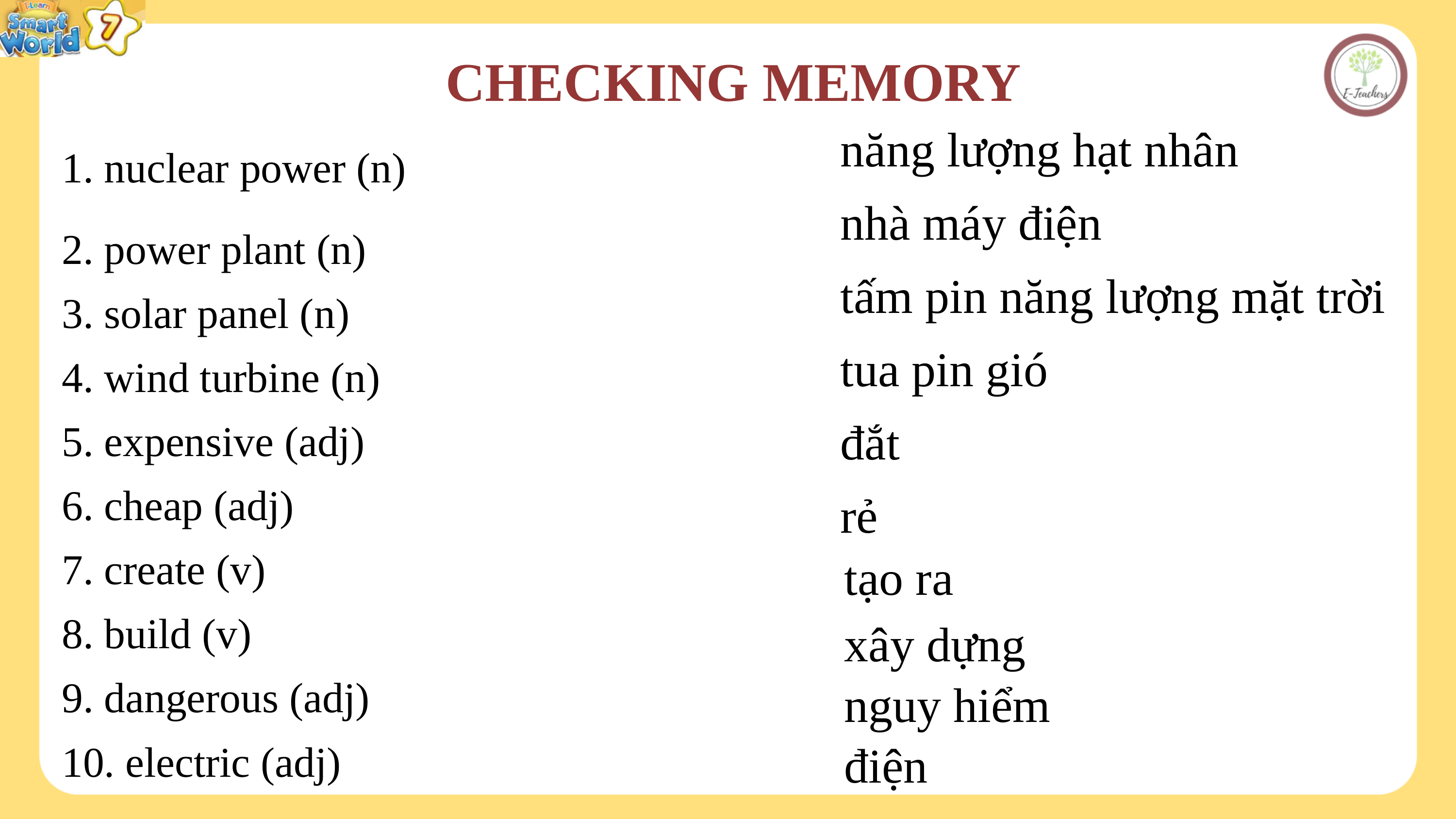

CHECKING MEMORY
năng lượng hạt nhân
1. nuclear power (n)
nhà máy điện
2. power plant (n)
tấm pin năng lượng mặt trời
3. solar panel (n)
tua pin gió
4. wind turbine (n)
đắt
5. expensive (adj)
6. cheap (adj)
rẻ
7. create (v)
tạo ra
8. build (v)
xây dựng
9. dangerous (adj)
nguy hiểm
10. electric (adj)
điện